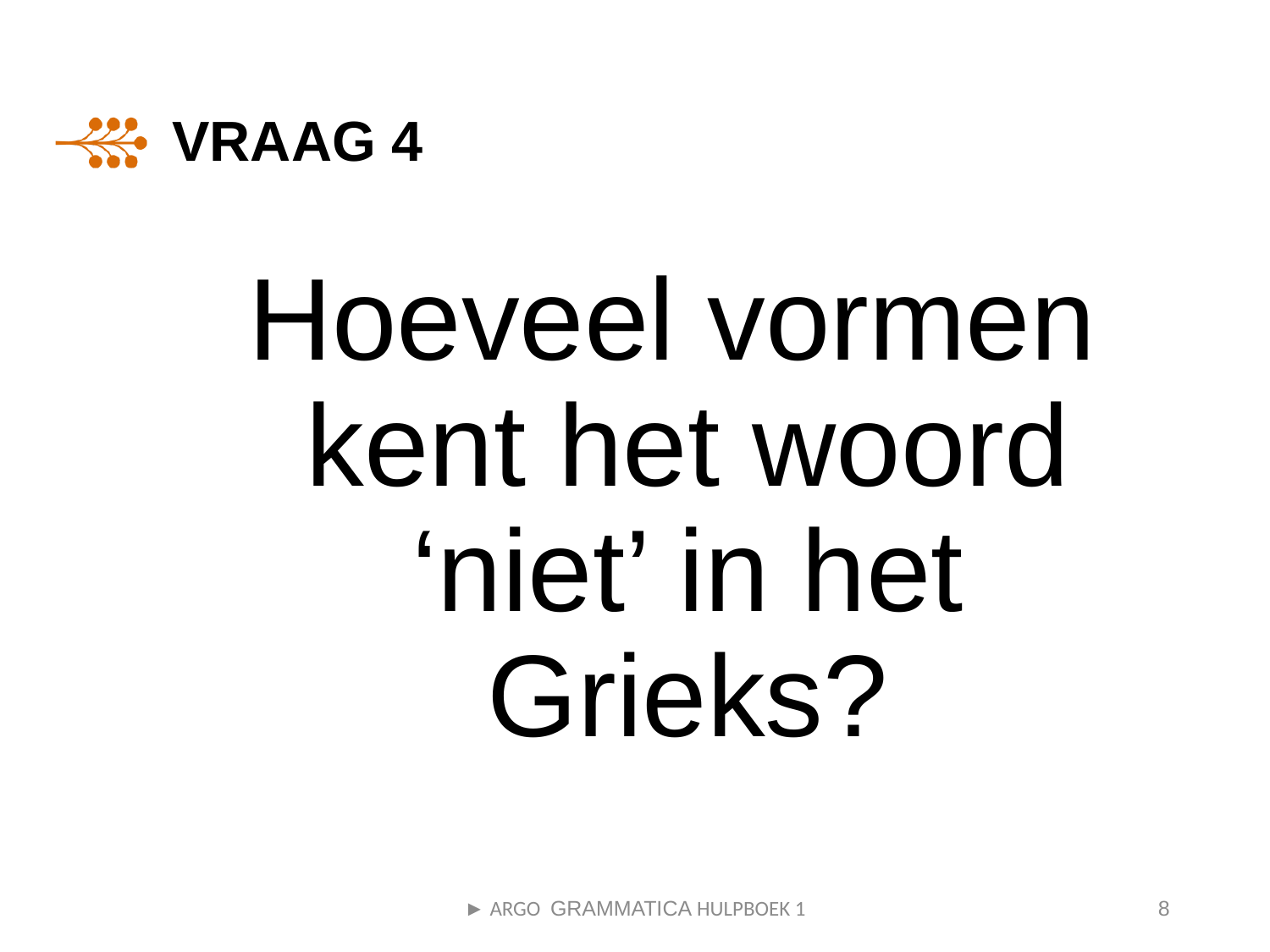

# Vraag 4
Hoeveel vormen kent het woord ‘niet’ in het Grieks?
► ARGO  GRAMMATICA HULPBOEK 1
8